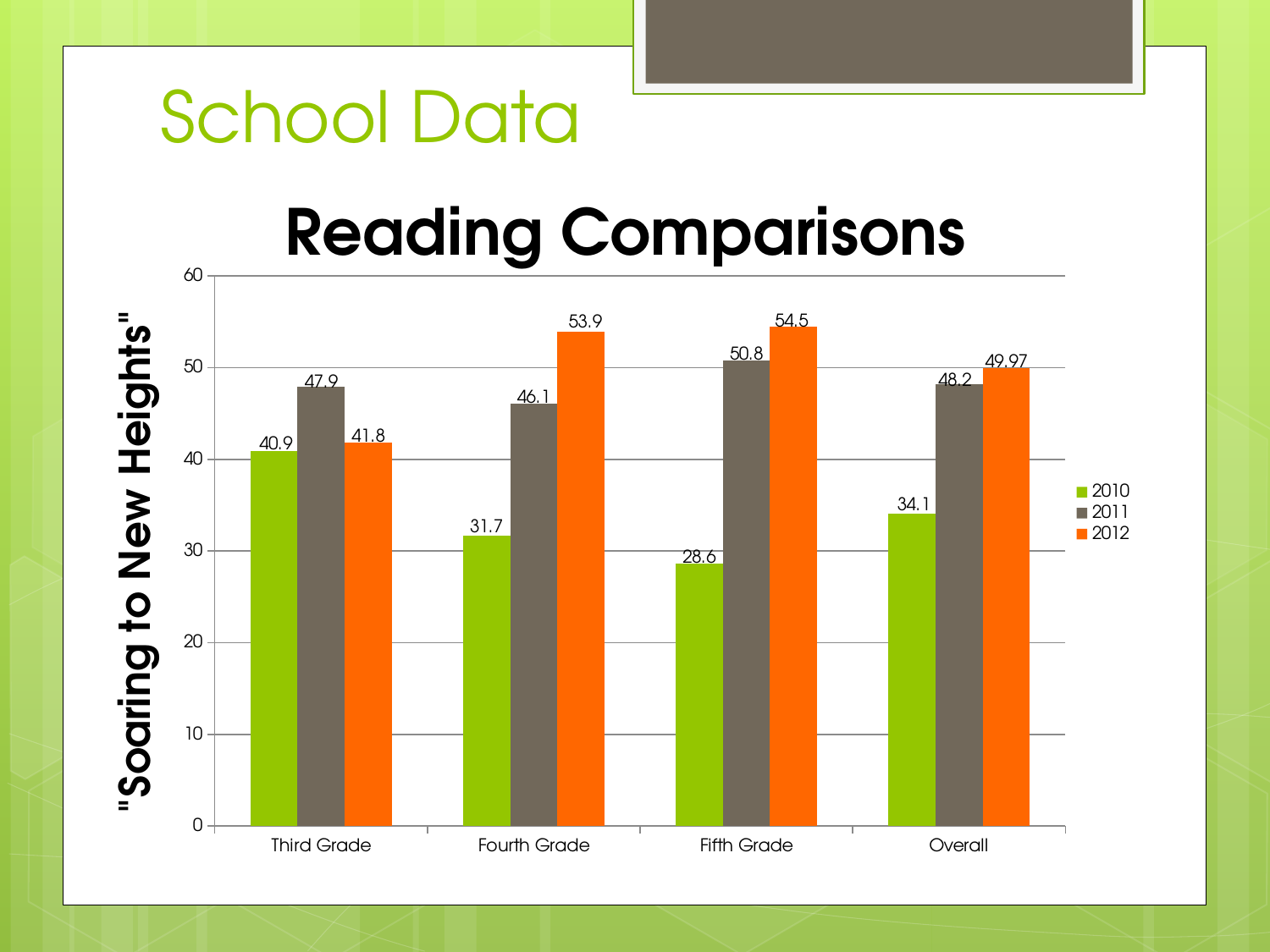

# School Data

### Chart: Reading Comparisons

| Category | 2010 | 2011 | 2012 |
|---|---|---|---|
| Third Grade | 40.9 | 47.9 | 41.8 |
| Fourth Grade | 31.7 | 46.1 | 53.9 |
| Fifth Grade | 28.6 | 50.8 | 54.5 |
| Overall | 34.1 | 48.2 | 49.97 |